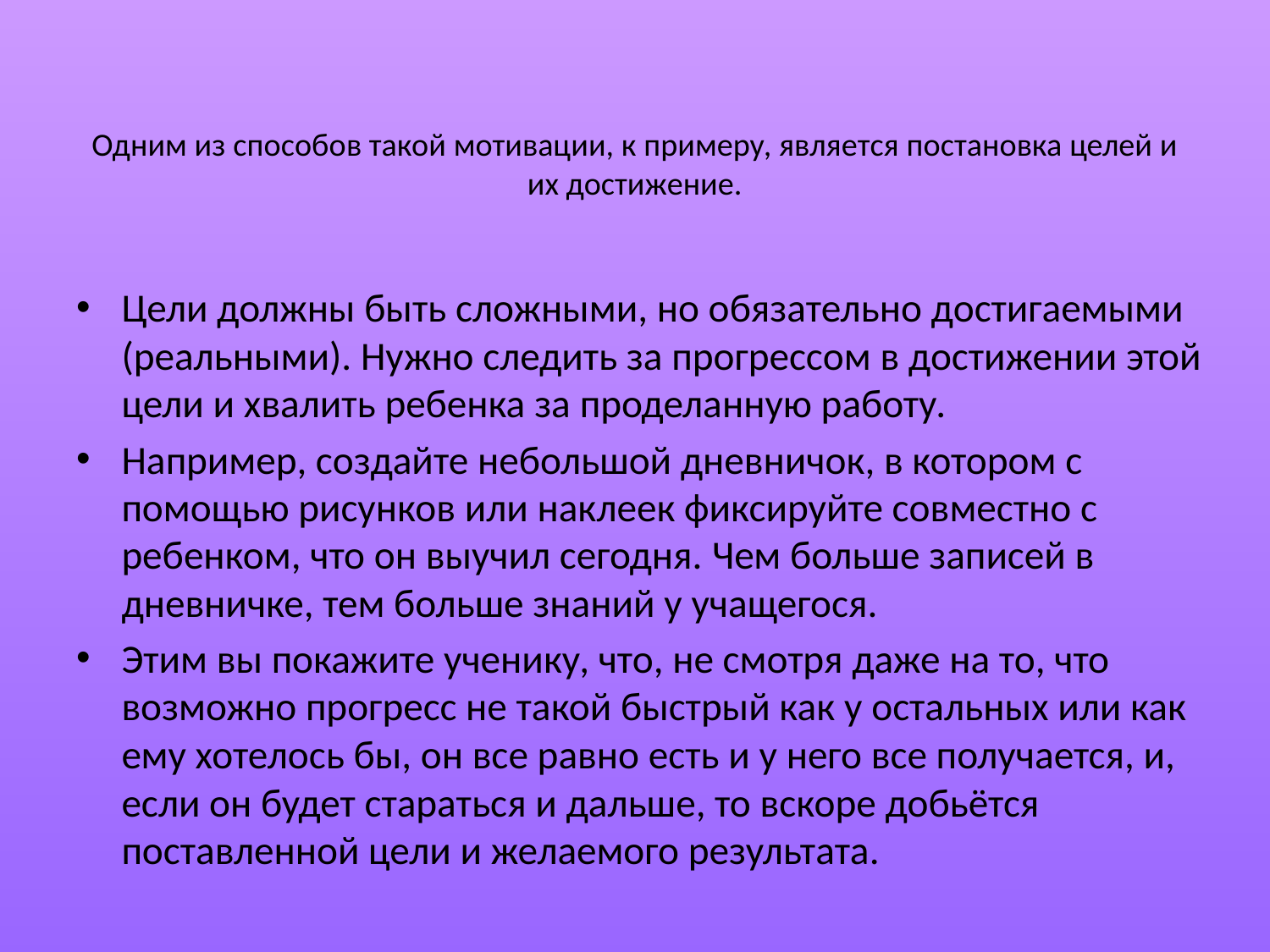

# Одним из способов такой мотивации, к примеру, является постановка целей и их достижение.

Цели должны быть сложными, но обязательно достигаемыми (реальными). Нужно следить за прогрессом в достижении этой цели и хвалить ребенка за проделанную работу.
Например, создайте небольшой дневничок, в котором с помощью рисунков или наклеек фиксируйте совместно с ребенком, что он выучил сегодня. Чем больше записей в дневничке, тем больше знаний у учащегося.
Этим вы покажите ученику, что, не смотря даже на то, что возможно прогресс не такой быстрый как у остальных или как ему хотелось бы, он все равно есть и у него все получается, и, если он будет стараться и дальше, то вскоре добьётся поставленной цели и желаемого результата.